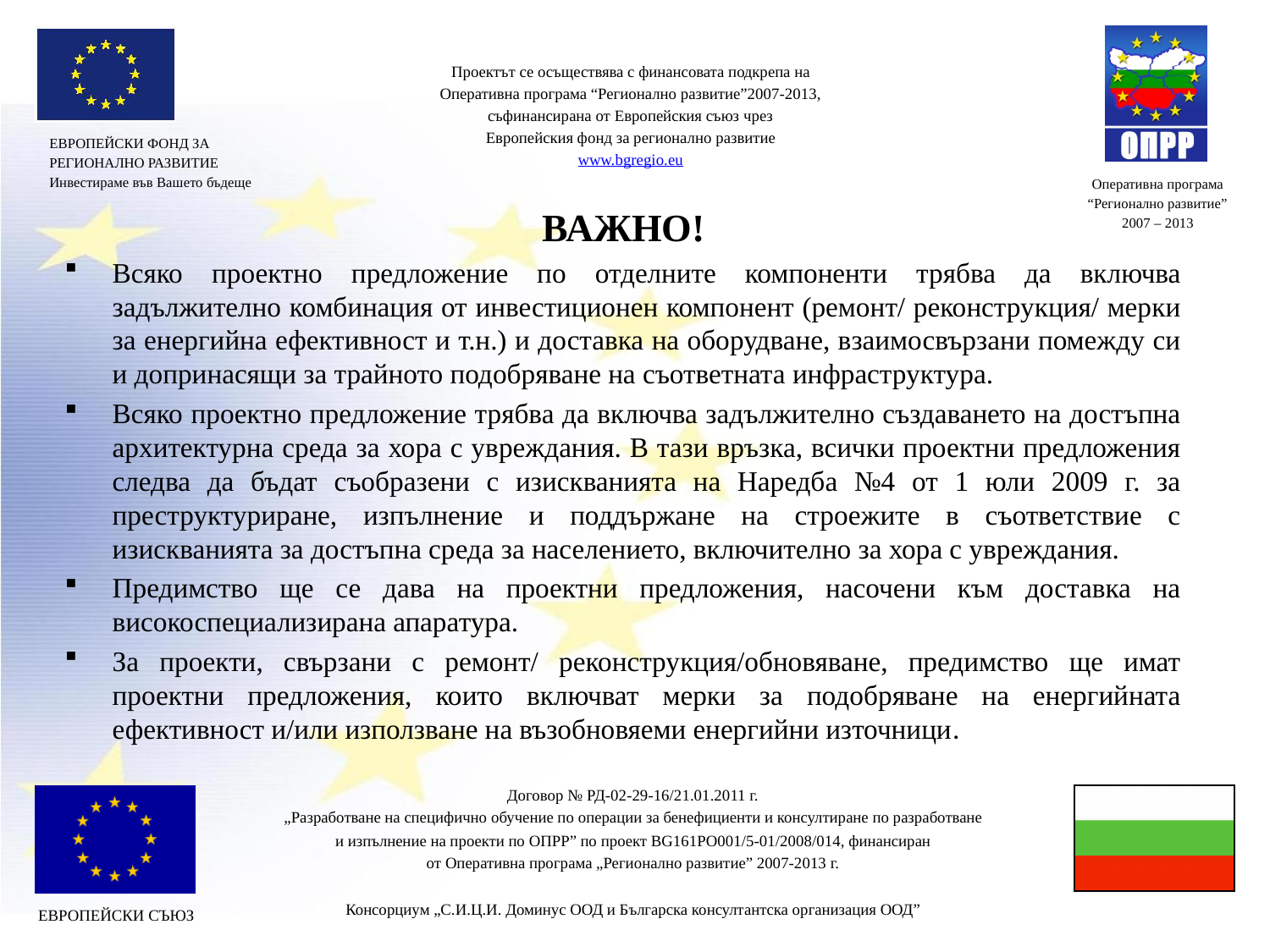

ВАЖНО!
Всяко проектно предложение по отделните компоненти трябва да включва задължително комбинация от инвестиционен компонент (ремонт/ реконструкция/ мерки за енергийна ефективност и т.н.) и доставка на оборудване, взаимосвързани помежду си и допринасящи за трайното подобряване на съответната инфраструктура.
Всяко проектно предложение трябва да включва задължително създаването на достъпна архитектурна среда за хора с увреждания. В тази връзка, всички проектни предложения следва да бъдат съобразени с изискванията на Наредба №4 от 1 юли 2009 г. за преструктуриране, изпълнение и поддържане на строежите в съответствие с изискванията за достъпна среда за населението, включително за хора с увреждания.
Предимство ще се дава на проектни предложения, насочени към доставка на високоспециализирана апаратура.
За проекти, свързани с ремонт/ реконструкция/обновяване, предимство ще имат проектни предложения, които включват мерки за подобряване на енергийната ефективност и/или използване на възобновяеми енергийни източници.